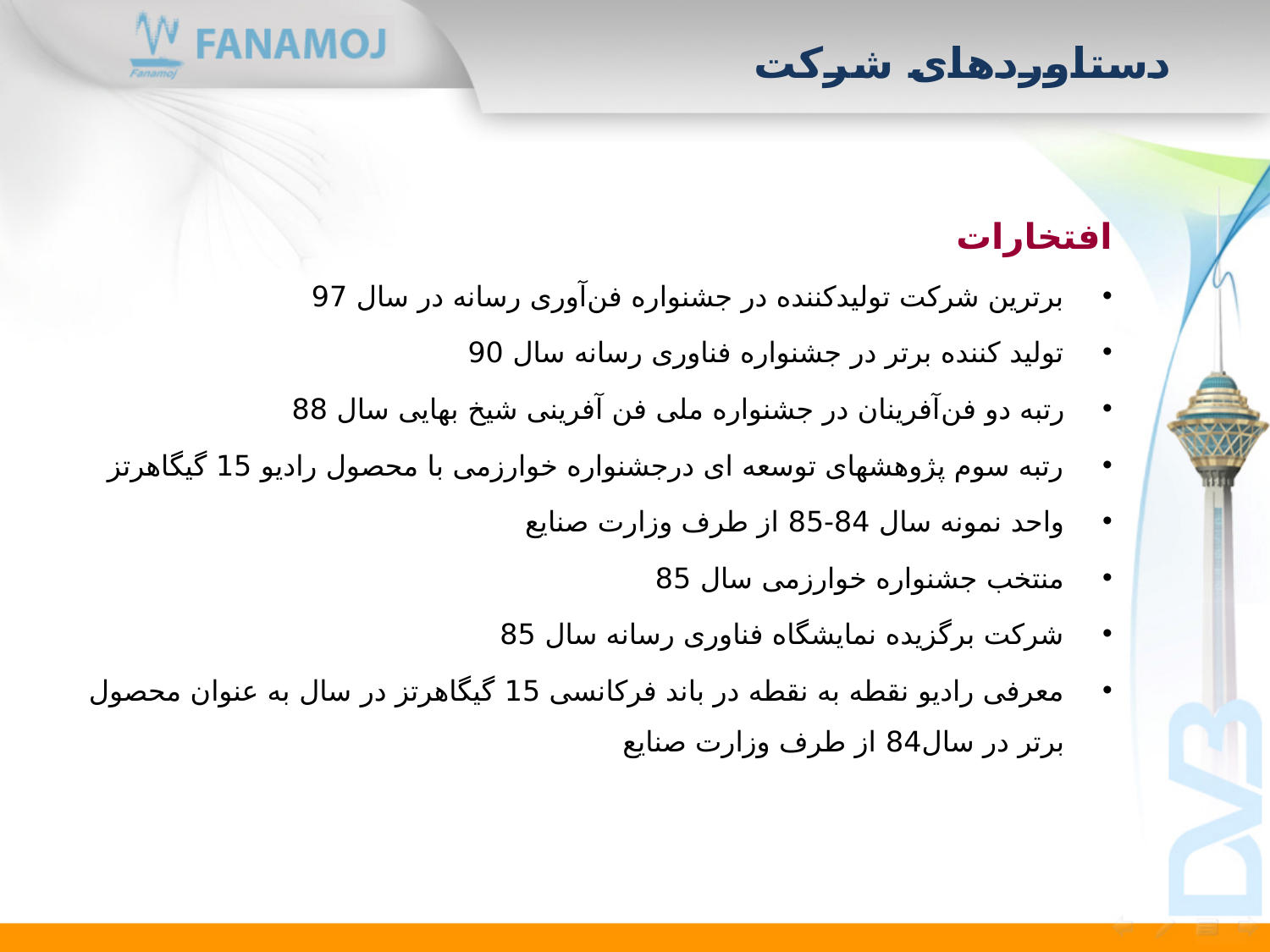

# دستاوردهای شرکت
افتخارات
برترین شرکت تولیدکننده در جشنواره فن‌آوری رسانه در سال 97
تولید کننده برتر در جشنواره فناوری رسانه سال 90
رتبه دو فن‌آفرینان در جشنواره ملی فن آفرینی شیخ بهایی سال 88
رتبه سوم پژوهشهای توسعه ای درجشنواره خوارزمی با محصول رادیو 15 گیگاهرتز
واحد نمونه سال 84-85 از طرف وزارت صنایع
منتخب جشنواره خوارزمی سال 85
شرکت برگزیده نمایشگاه فناوری رسانه سال 85
معرفی رادیو نقطه به نقطه در باند فرکانسی 15 گیگاهرتز در سال به عنوان محصول برتر در سال84 از طرف وزارت صنایع